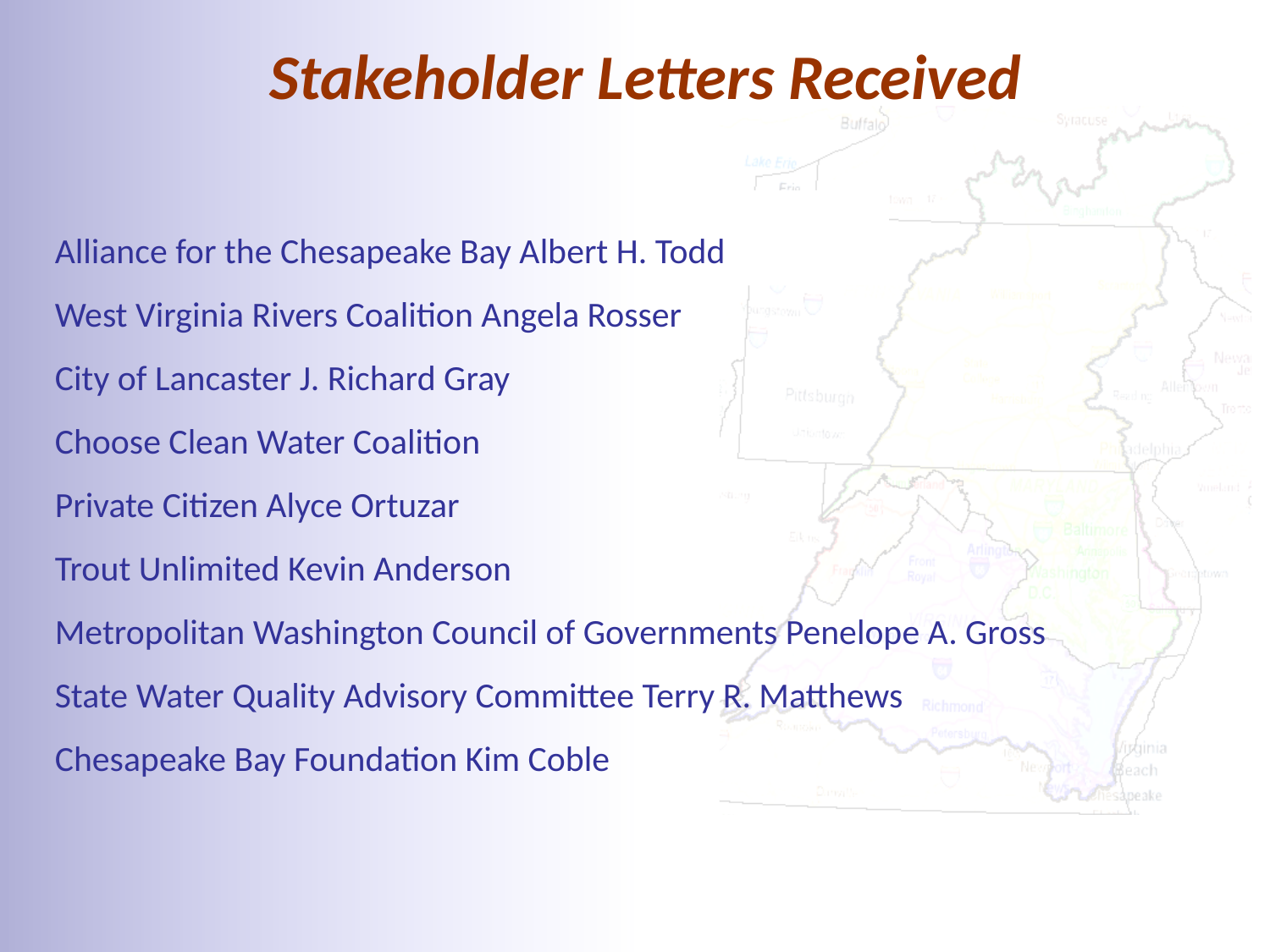

# Stakeholder Letters Received

Alliance for the Chesapeake Bay Albert H. Todd
West Virginia Rivers Coalition Angela Rosser
City of Lancaster J. Richard Gray
Choose Clean Water Coalition
Private Citizen Alyce Ortuzar
Trout Unlimited Kevin Anderson
Metropolitan Washington Council of Governments Penelope A. Gross
State Water Quality Advisory Committee Terry R. Matthews
Chesapeake Bay Foundation Kim Coble